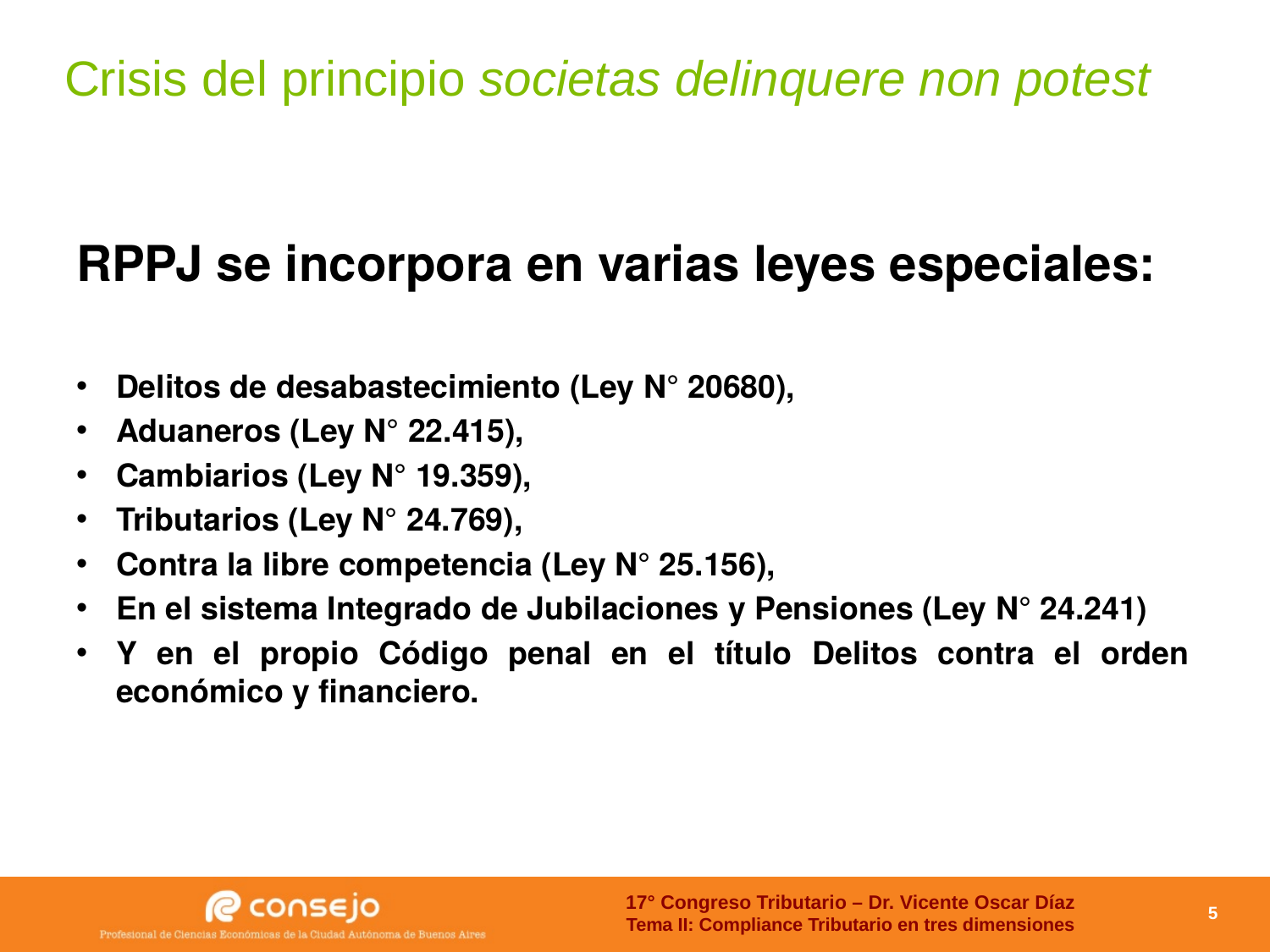

Crisis del principio societas delinquere non potest

RPPJ se incorpora en varias leyes especiales:

Delitos de desabastecimiento (Ley N° 20680),
Aduaneros (Ley N° 22.415),
Cambiarios (Ley N° 19.359),
Tributarios (Ley N° 24.769),
Contra la libre competencia (Ley N° 25.156),
En el sistema Integrado de Jubilaciones y Pensiones (Ley N° 24.241)
Y en el propio Código penal en el título Delitos contra el orden económico y financiero.